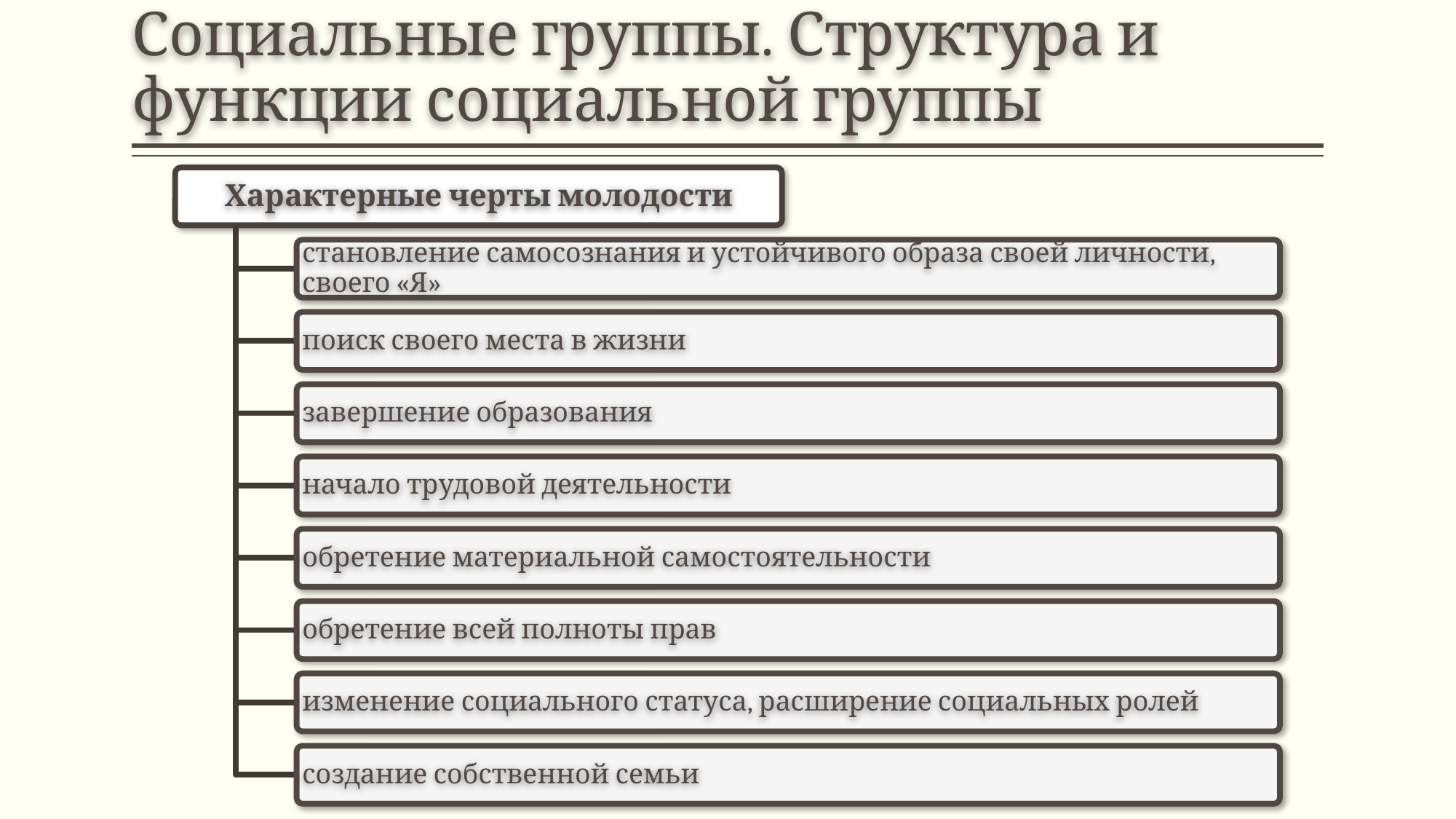

# Социальные группы. Структура и функции социальной группы

Характерные черты молодости

становление самосознания и устойчивого образа своей личности, своего «Я»

поиск своего места в жизни

завершение образования

начало трудовой деятельности

обретение материальной самостоятельности

обретение всей полноты прав

изменение социального статуса, расширение социальных ролей

создание собственной семьи